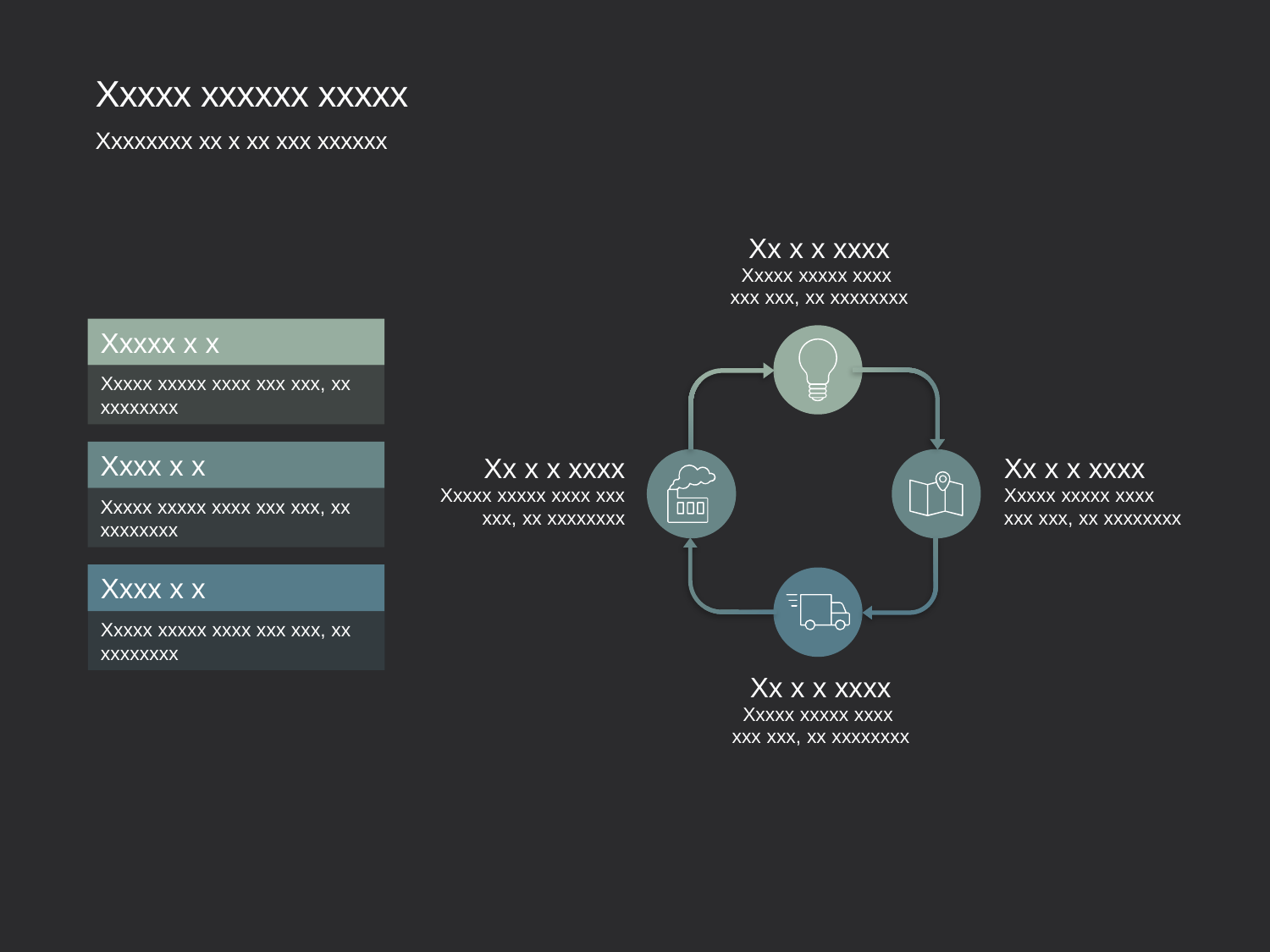

# Xxxxx xxxxxx xxxxx
Xxxxxxxx xx x xx xxx xxxxxx
Xx x x xxxx
Xxxxx xxxxx xxxx
xxx xxx, xx xxxxxxxx
Xxxxx x x
Xxxxx xxxxx xxxx xxx xxx, xx xxxxxxxx

Xxxx x x
Xxxxx xxxxx xxxx xxx xxx, xx xxxxxxxx
Xx x x xxxx
Xxxxx xxxxx xxxx xxx xxx, xx xxxxxxxx
Xx x x xxxx
Xxxxx xxxxx xxxx xxx xxx, xx xxxxxxxx

Xxxx x x
Xxxxx xxxxx xxxx xxx xxx, xx xxxxxxxx

Xx x x xxxx
Xxxxx xxxxx xxxx
xxx xxx, xx xxxxxxxx